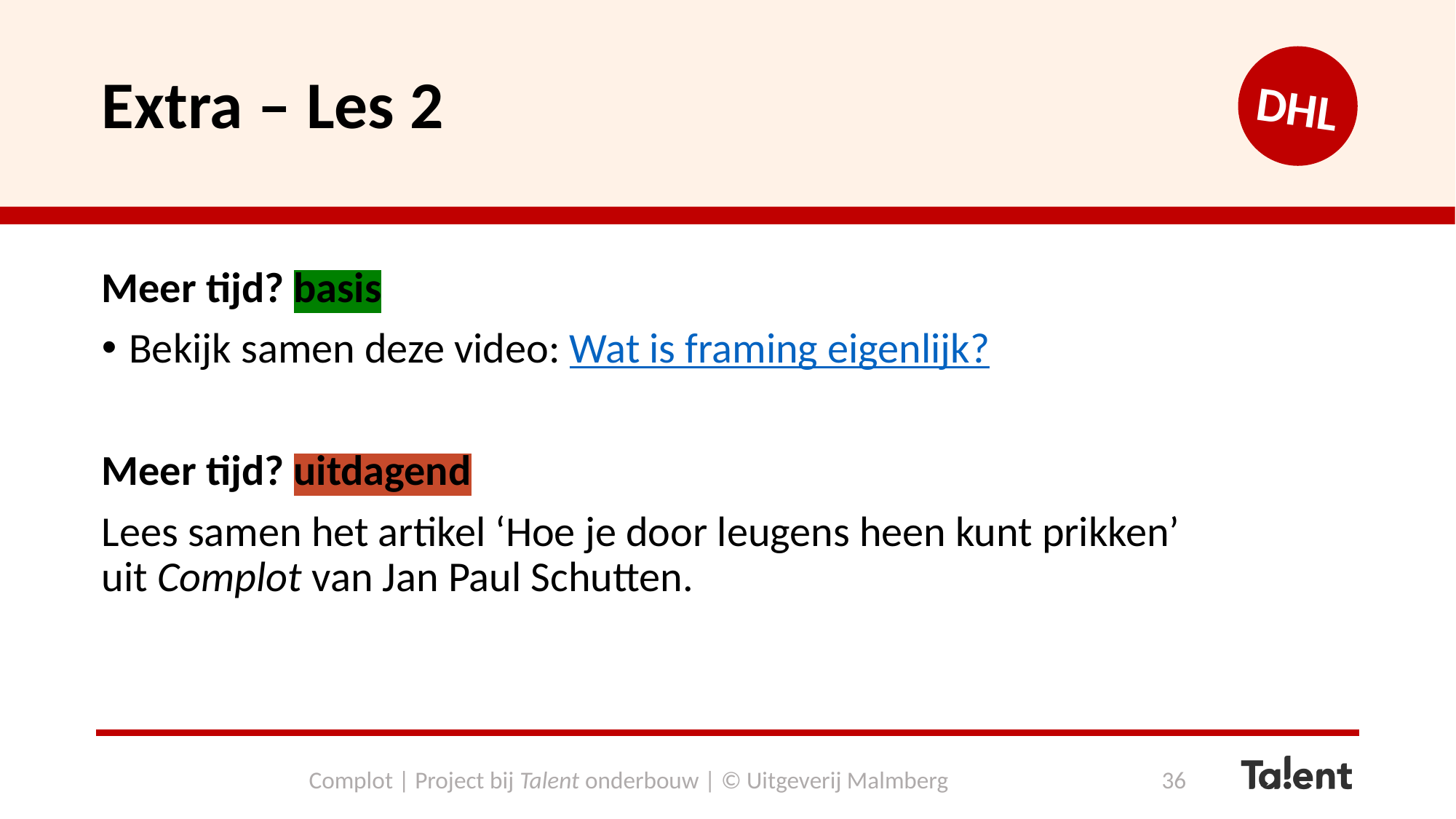

# Extra – Les 2
DHL
Meer tijd? basis
Bekijk samen deze video: Wat is framing eigenlijk?

Meer tijd? uitdagend
Lees samen het artikel ‘Hoe je door leugens heen kunt prikken’ uit Complot van Jan Paul Schutten.

Complot | Project bij Talent onderbouw | © Uitgeverij Malmberg
36